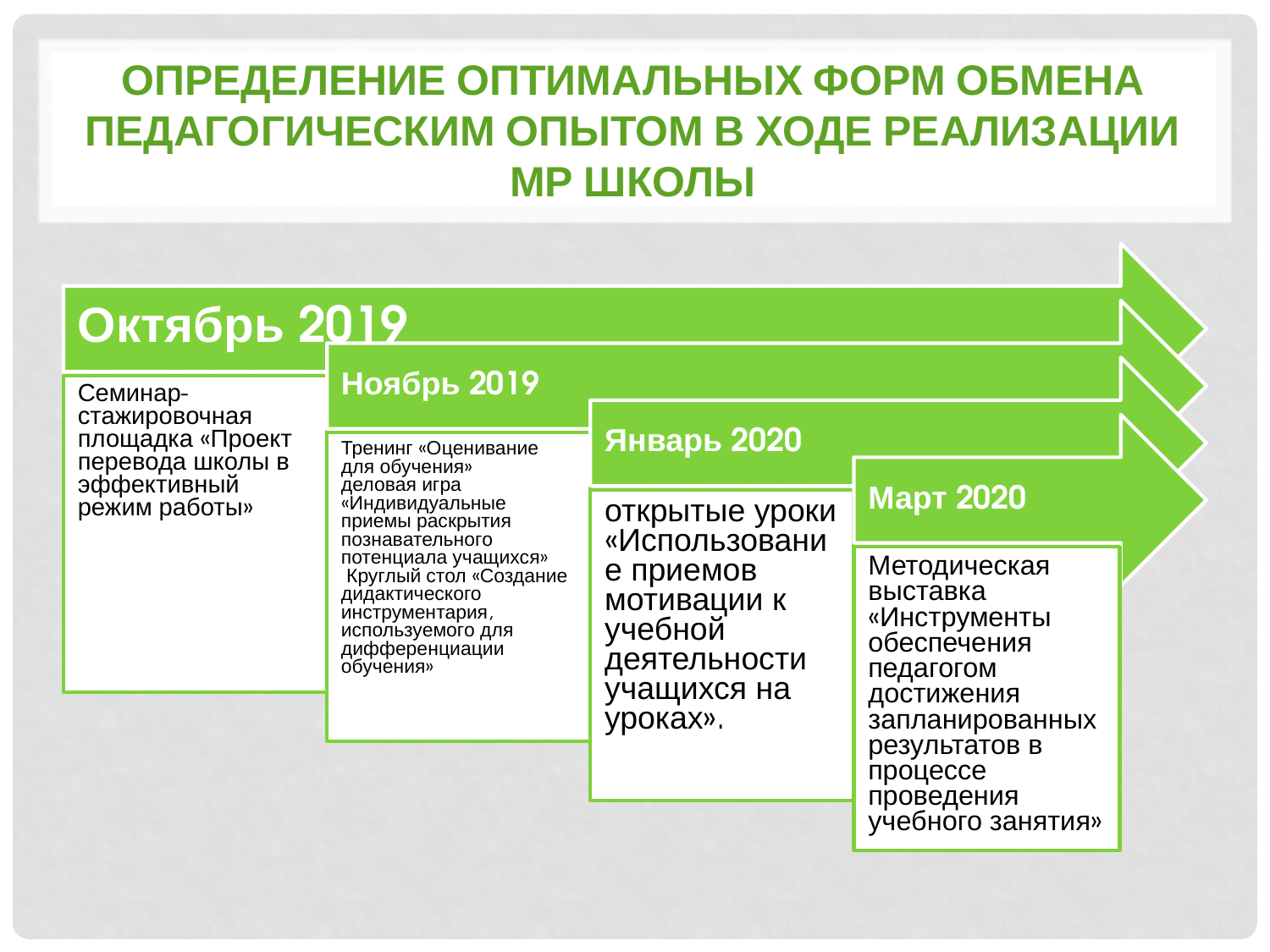

# Определение оптимальных форм обмена педагогическим опытом в ходе реализации МР школы
Октябрь 2019
Семинар-стажировочная площадка «Проект перевода школы в эффективный режим работы»
Ноябрь 2019
Тренинг «Оценивание для обучения»
Январь 2020
открытые уроки «Использование приемов мотивации к учебной деятельности учащихся на уроках».
Март 2020
деловая игра «Индивидуальные приемы раскрытия познавательного потенциала учащихся»
 Круглый стол «Создание дидактического инструментария, используемого для дифференциации обучения»
Методическая выставка «Инструменты обеспечения педагогом достижения запланированных результатов в процессе проведения учебного занятия»